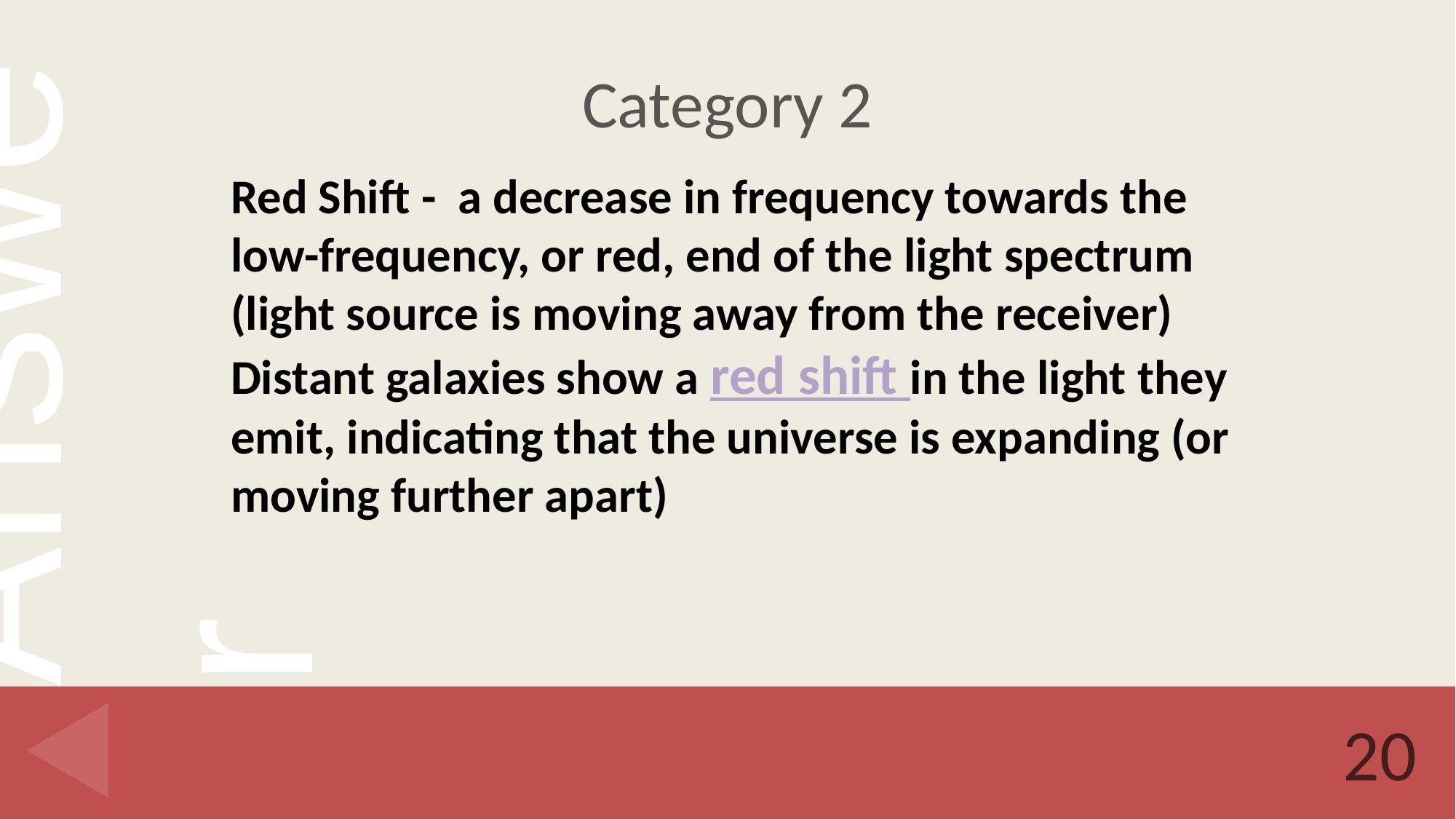

# Category 2
Red Shift -  a decrease in frequency towards the low-frequency, or red, end of the light spectrum (light source is moving away from the receiver) Distant galaxies show a red shift in the light they emit, indicating that the universe is expanding (or moving further apart)
20